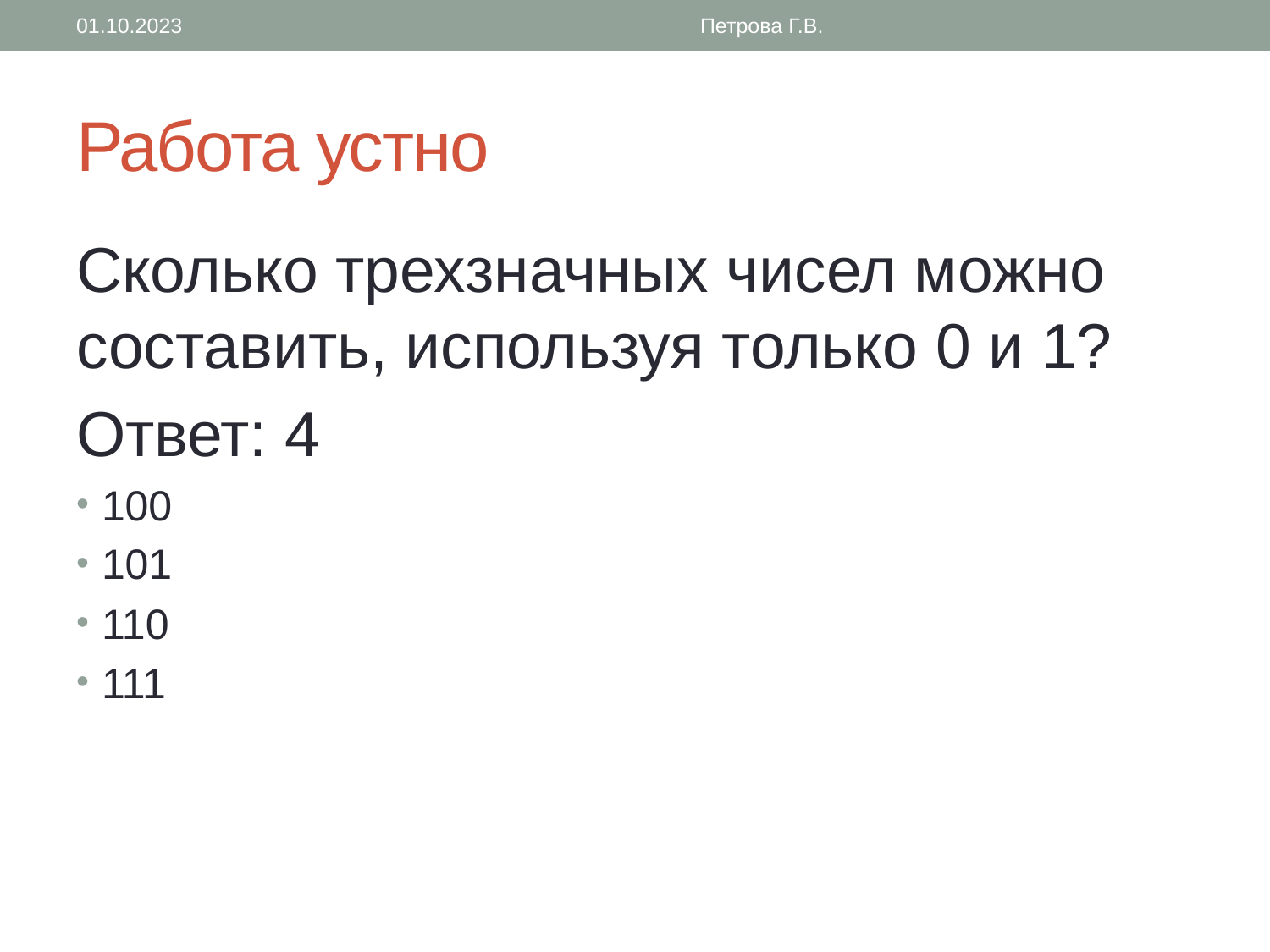

01.10.2023
Петрова Г.В.
# Работа устно
Сколько трехзначных чисел можно составить, используя только 0 и 1?
Ответ: 4
100
101
110
111